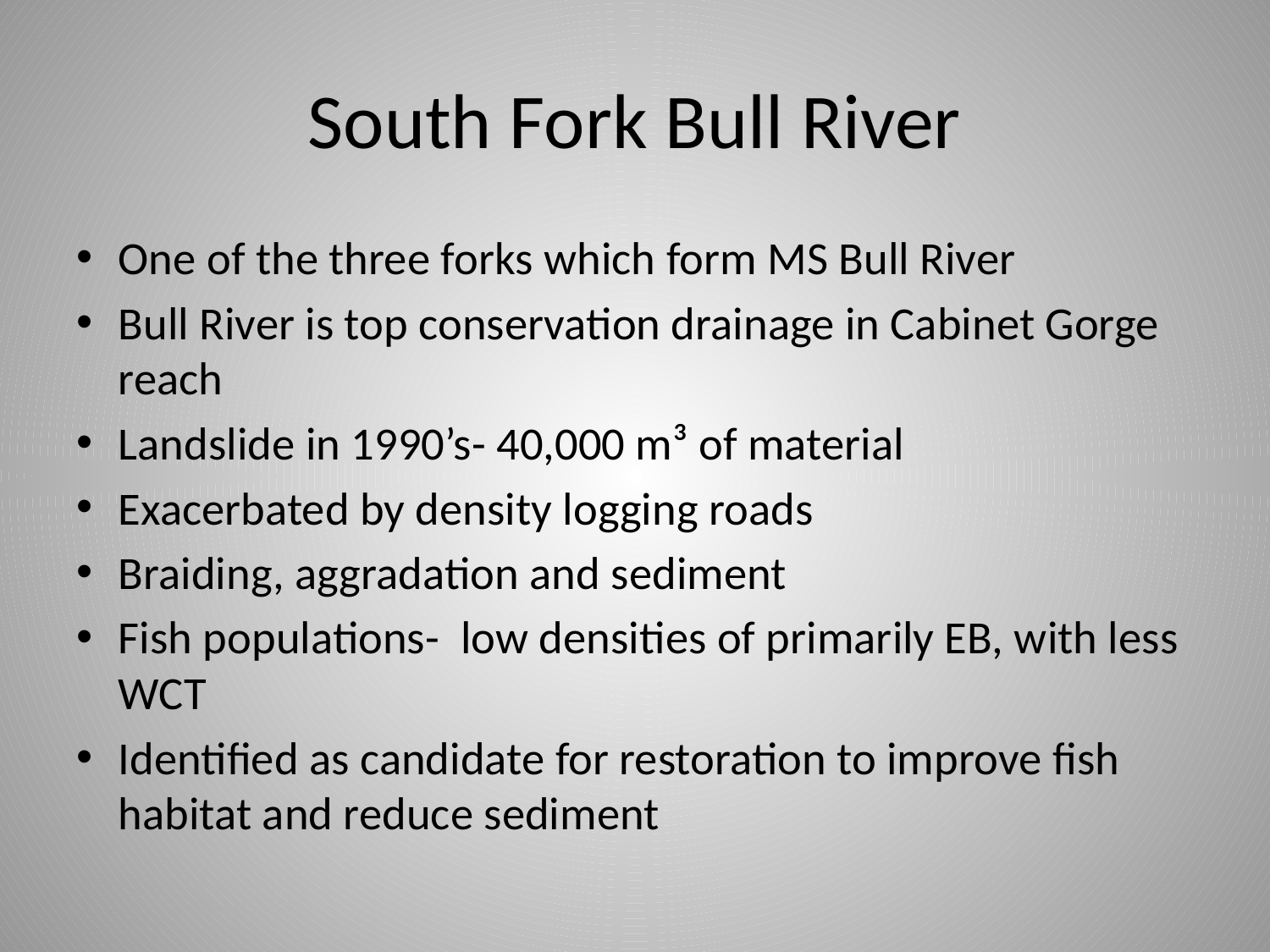

# South Fork Bull River
One of the three forks which form MS Bull River
Bull River is top conservation drainage in Cabinet Gorge reach
Landslide in 1990’s- 40,000 m³ of material
Exacerbated by density logging roads
Braiding, aggradation and sediment
Fish populations-  low densities of primarily EB, with less WCT
Identified as candidate for restoration to improve fish habitat and reduce sediment